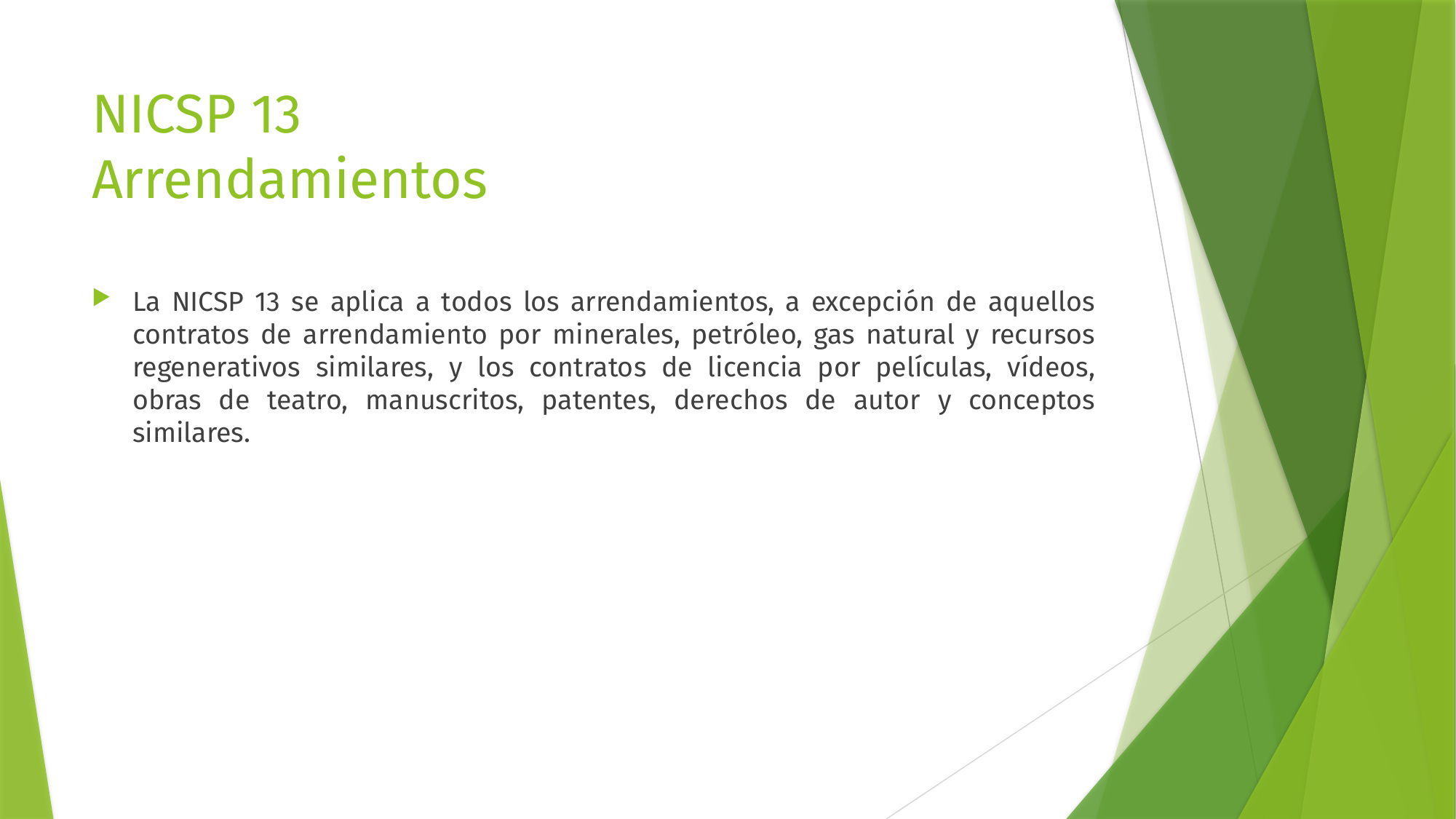

# NICSP 13 Arrendamientos

La NICSP 13 se aplica a todos los arrendamientos, a excepción de aquellos contratos de arrendamiento por minerales, petróleo, gas natural y recursos regenerativos similares, y los contratos de licencia por películas, vídeos, obras de teatro, manuscritos, patentes, derechos de autor y conceptos similares.